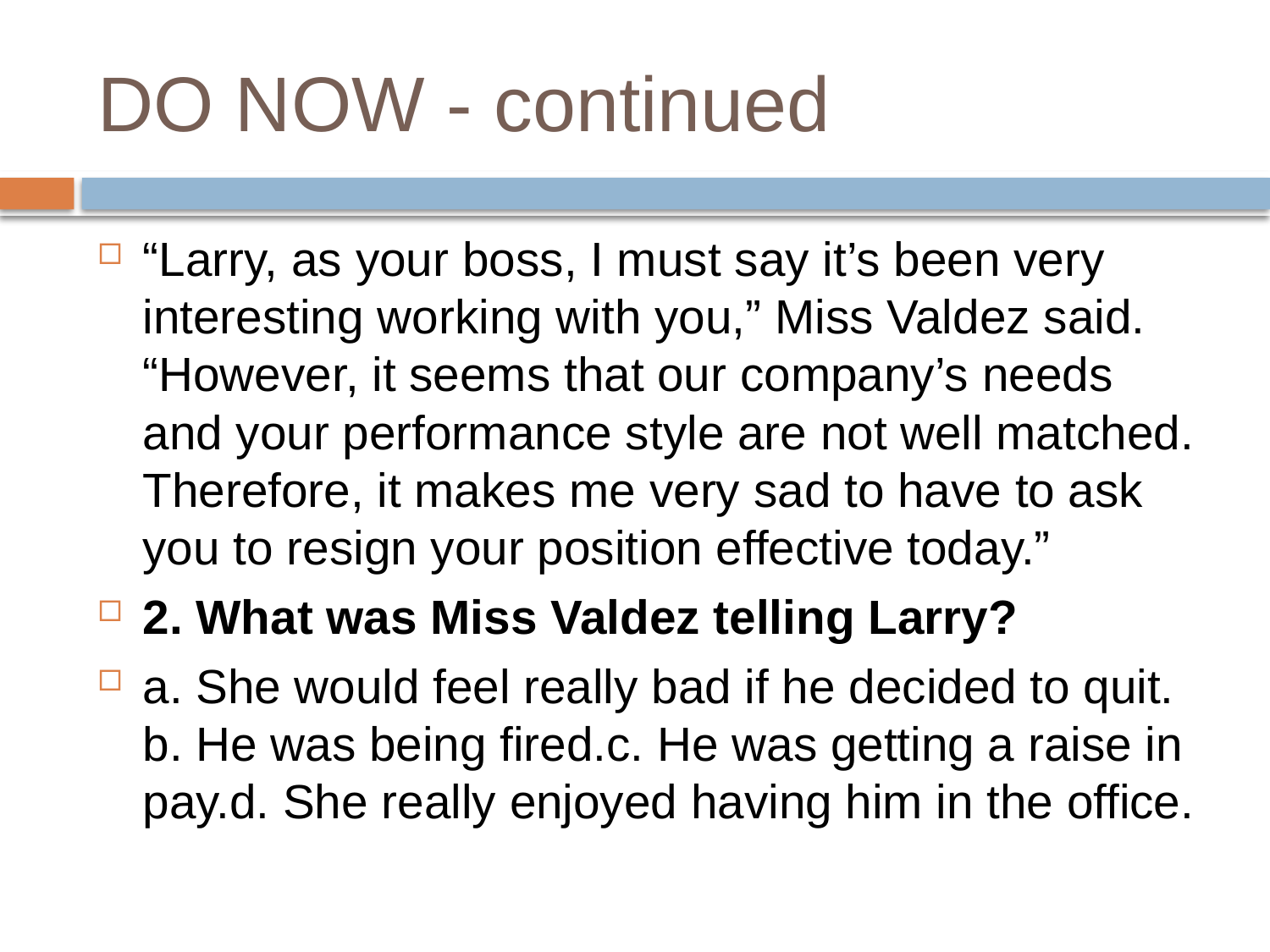

# DO NOW - continued
“Larry, as your boss, I must say it’s been very interesting working with you,” Miss Valdez said. “However, it seems that our company’s needs and your performance style are not well matched. Therefore, it makes me very sad to have to ask you to resign your position effective today.”
2. What was Miss Valdez telling Larry?
a. She would feel really bad if he decided to quit. b. He was being fired. c. He was getting a raise in pay. d. She really enjoyed having him in the office.